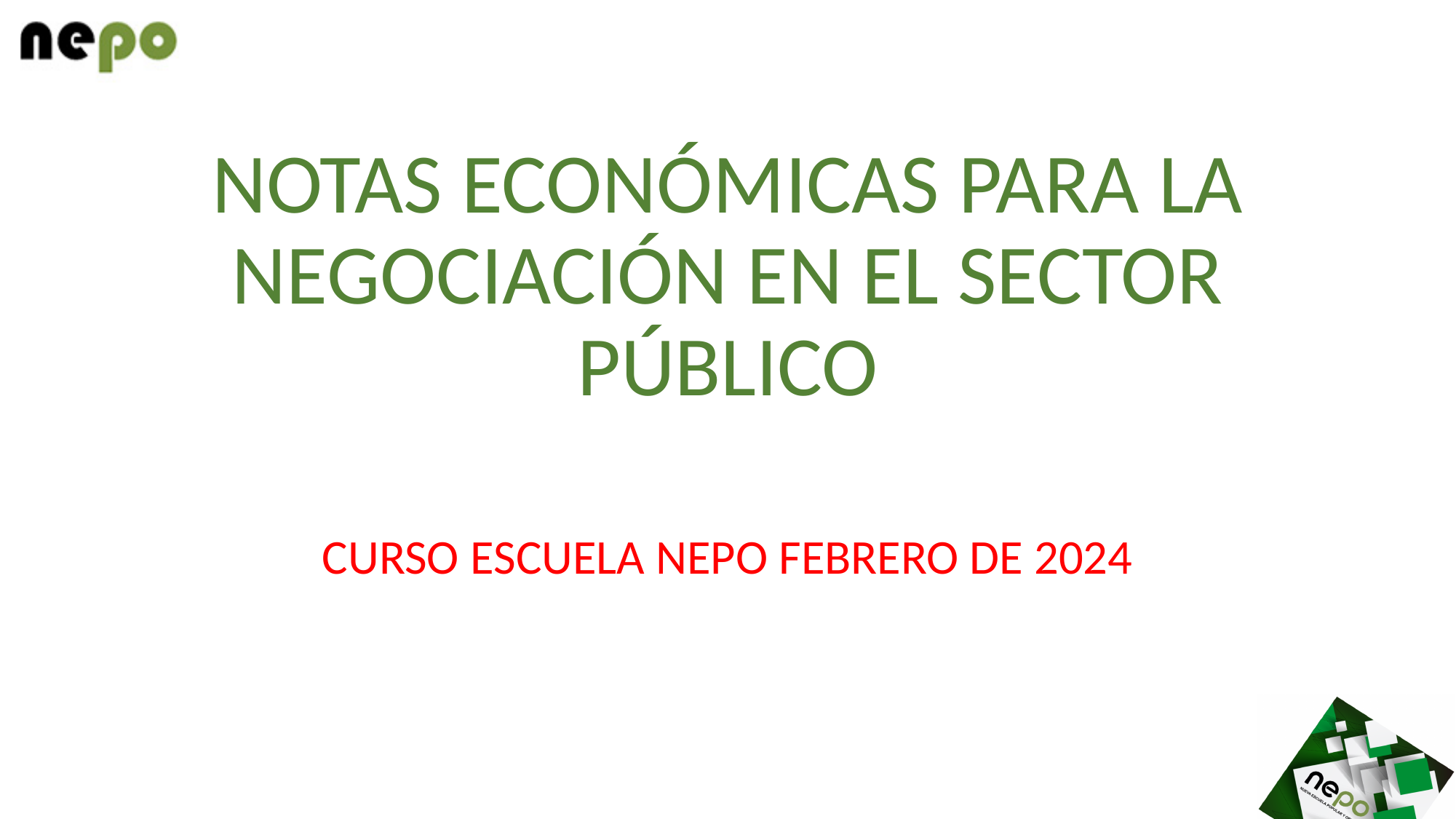

# NOTAS ECONÓMICAS PARA LA NEGOCIACIÓN EN EL SECTOR PÚBLICO
CURSO ESCUELA NEPO FEBRERO DE 2024